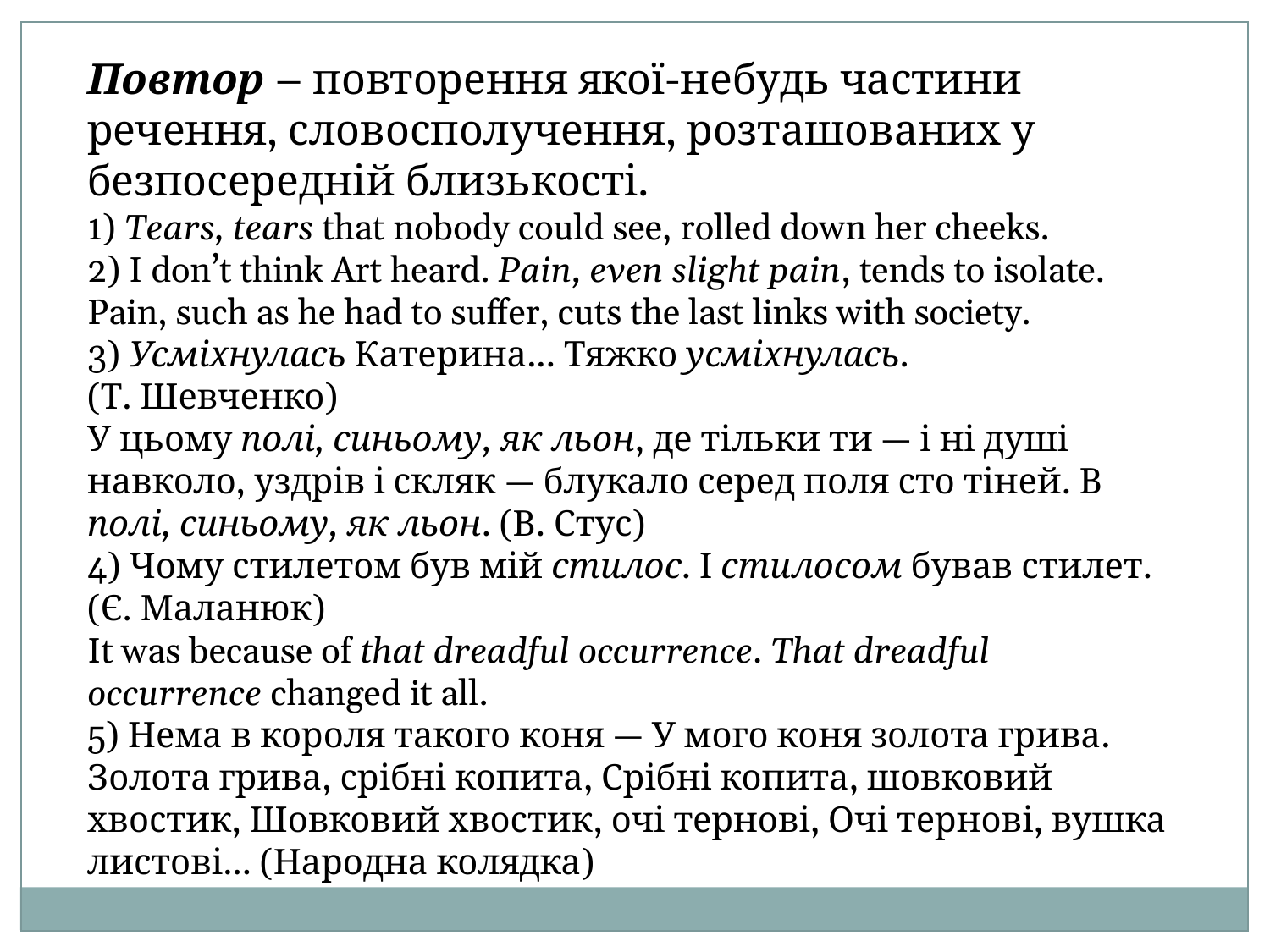

Повтор – повторення якої-небудь частини речення, словосполучення, розташованих у безпосередній близькості.
1) Tears, tears that nobody could see, rolled down her cheeks.
2) I don’t think Art heard. Pain, even slight pain, tends to isolate. Pain, such as he had to suffer, cuts the last links with society.
3) Усміхнулась Катерина... Тяжко усміхнулась.
(Т. Шевченко)
У цьому полі, синьому, як льон, де тільки ти — і ні душі навколо, уздрів і скляк — блукало серед поля сто тіней. В полі, синьому, як льон. (В. Стус)
4) Чому стилетом був мій стилос. І стилосом бував стилет.
(Є. Маланюк)
It was because of that dreadful occurrence. That dreadful occurrence changed it all.
5) Нема в короля такого коня — У мого коня золота грива. Золота грива, срібні копита, Срібні копита, шовковий хвостик, Шовковий хвостик, очі тернові, Очі тернові, вушка листові... (Народна колядка)